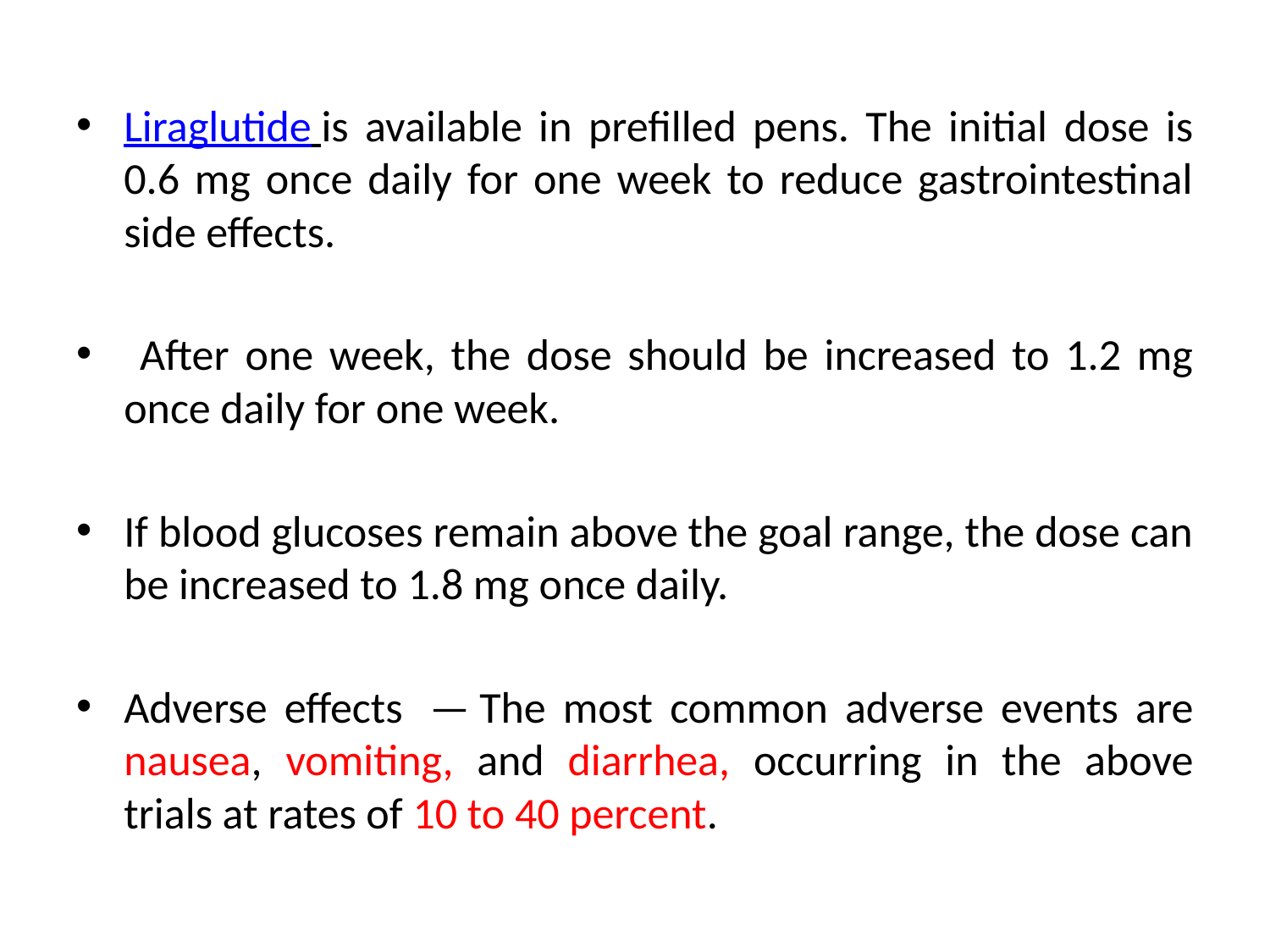

Liraglutide is available in prefilled pens. The initial dose is 0.6 mg once daily for one week to reduce gastrointestinal side effects.

 After one week, the dose should be increased to 1.2 mg once daily for one week.

If blood glucoses remain above the goal range, the dose can be increased to 1.8 mg once daily.

Adverse effects  — The most common adverse events are nausea, vomiting, and diarrhea, occurring in the above trials at rates of 10 to 40 percent.